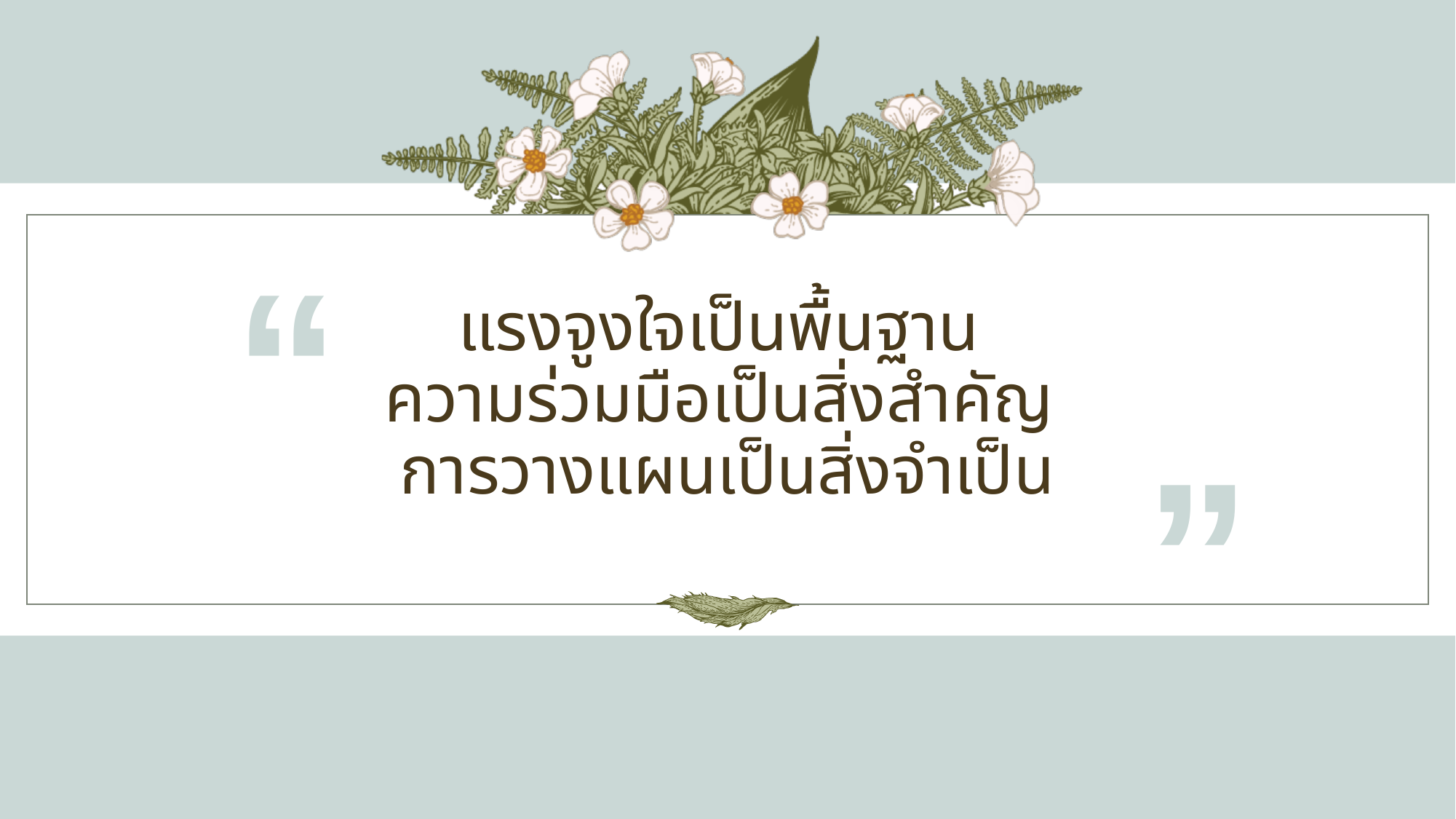

“
# แรงจูงใจเป็นพื้นฐาน ความร่วมมือเป็นสิ่งสำคัญ การวางแผนเป็นสิ่งจำเป็น
”